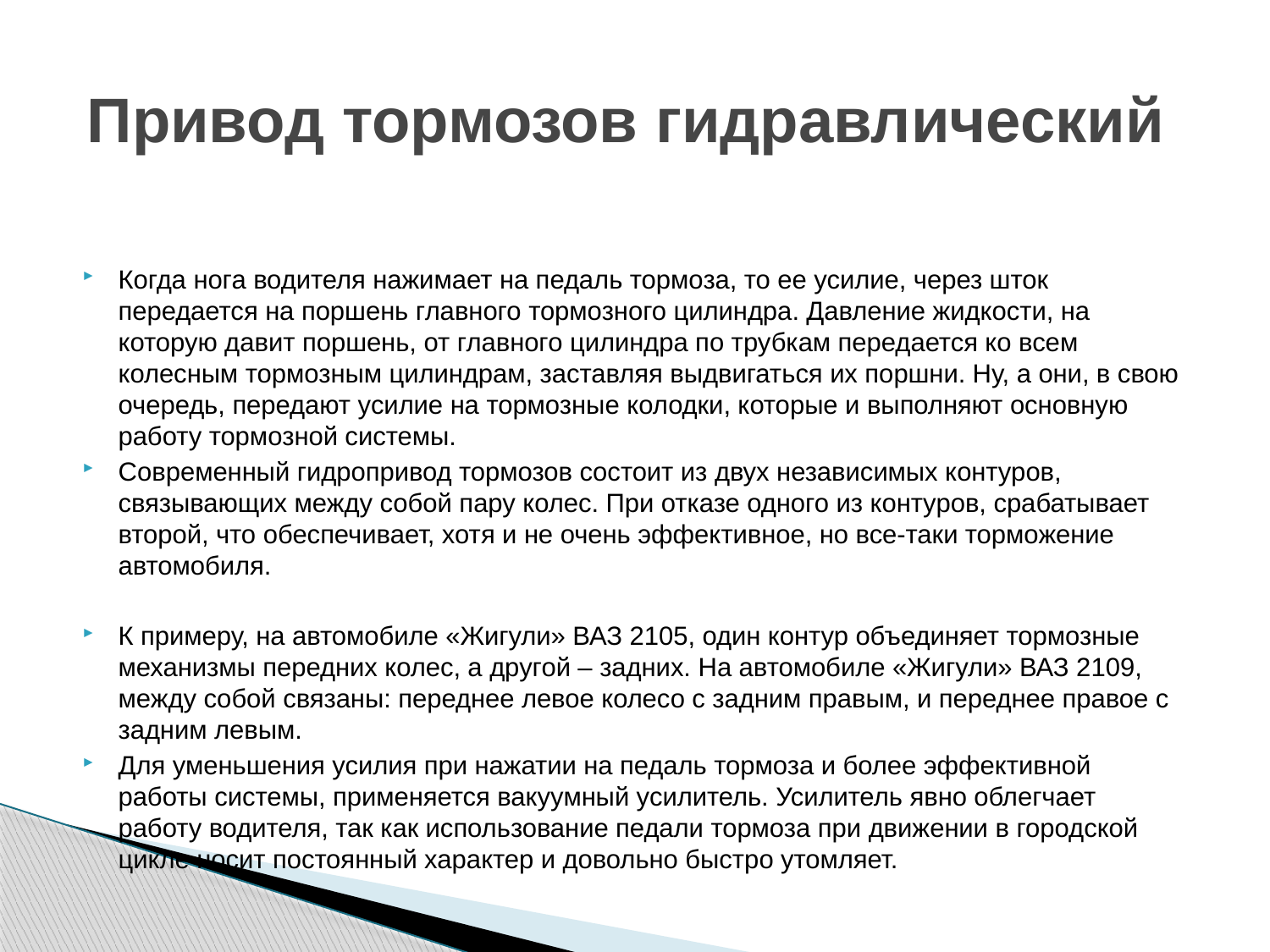

# Привод тормозов гидравлический
Когда нога водителя нажимает на педаль тормоза, то ее усилие, через шток передается на поршень главного тормозного цилиндра. Давление жидкости, на которую давит поршень, от главного цилиндра по трубкам передается ко всем колесным тормозным цилиндрам, заставляя выдвигаться их поршни. Ну, а они, в свою очередь, передают усилие на тормозные колодки, которые и выполняют основную работу тормозной системы.
Современный гидропривод тормозов состоит из двух независимых контуров, связывающих между собой пару колес. При отказе одного из контуров, срабатывает второй, что обеспечивает, хотя и не очень эффективное, но все-таки торможение автомобиля.

К примеру, на автомобиле «Жигули» ВАЗ 2105, один контур объединяет тормозные механизмы передних колес, а другой – задних. На автомобиле «Жигули» ВАЗ 2109, между собой связаны: переднее левое колесо с задним правым, и переднее правое с задним левым.
Для уменьшения усилия при нажатии на педаль тормоза и более эффективной работы системы, применяется вакуумный усилитель. Усилитель явно облегчает работу водителя, так как использование педали тормоза при движении в городской цикле носит постоянный характер и довольно быстро утомляет.